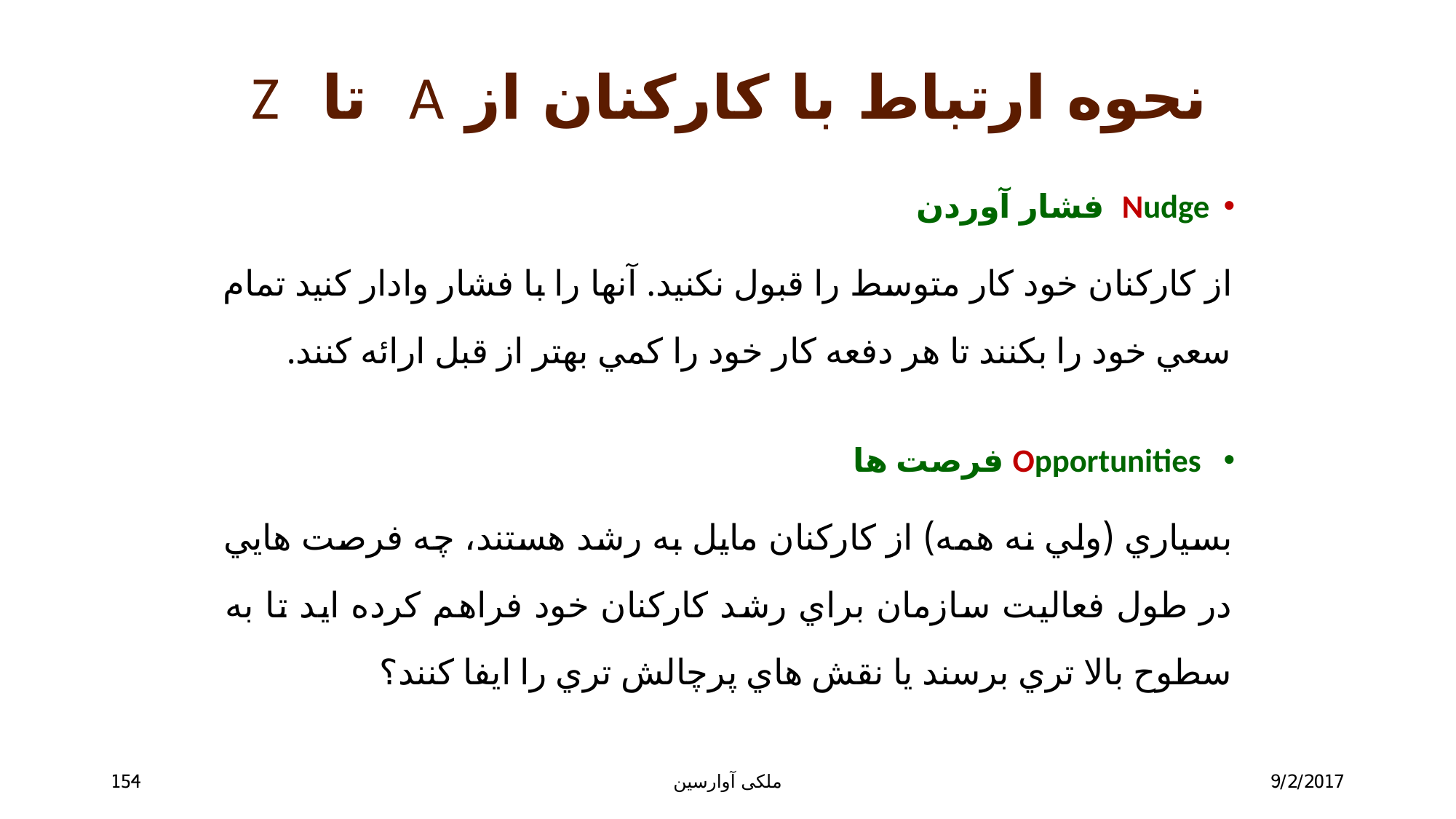

# نحوه ارتباط با کارکنان از A  تا  Z
Nudge  فشار آوردن
از کارکنان خود کار متوسط را قبول نکنيد. آنها را با فشار وادار کنيد تمام سعي خود را بکنند تا هر دفعه کار خود را کمي بهتر از قبل ارائه کنند.

 Opportunities فرصت ها
بسياري (ولي نه همه) از کارکنان مايل به رشد هستند، چه فرصت هايي در طول فعاليت سازمان براي رشد کارکنان خود فراهم کرده ايد تا به سطوح بالا تري برسند يا نقش هاي پرچالش تري را ايفا کنند؟

154
ملکی آوارسین
9/2/2017